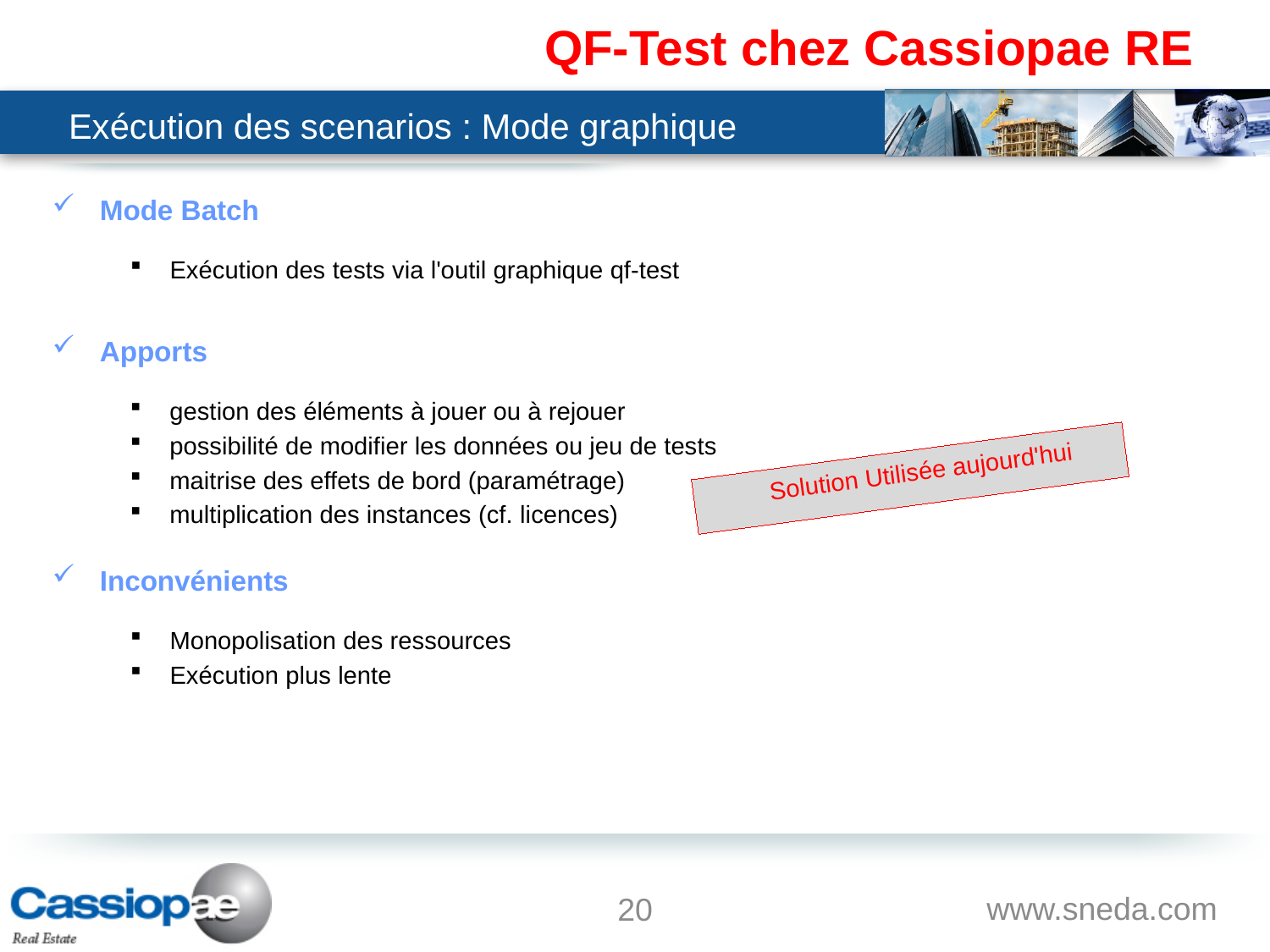

# QF-Test chez Cassiopae RE
Exécution des scenarios : Mode graphique
Mode Batch
Exécution des tests via l'outil graphique qf-test

Apports
gestion des éléments à jouer ou à rejouer
possibilité de modifier les données ou jeu de tests
maitrise des effets de bord (paramétrage)
multiplication des instances (cf. licences)

Solution Utilisée aujourd'hui
Inconvénients
Monopolisation des ressources
Exécution plus lente